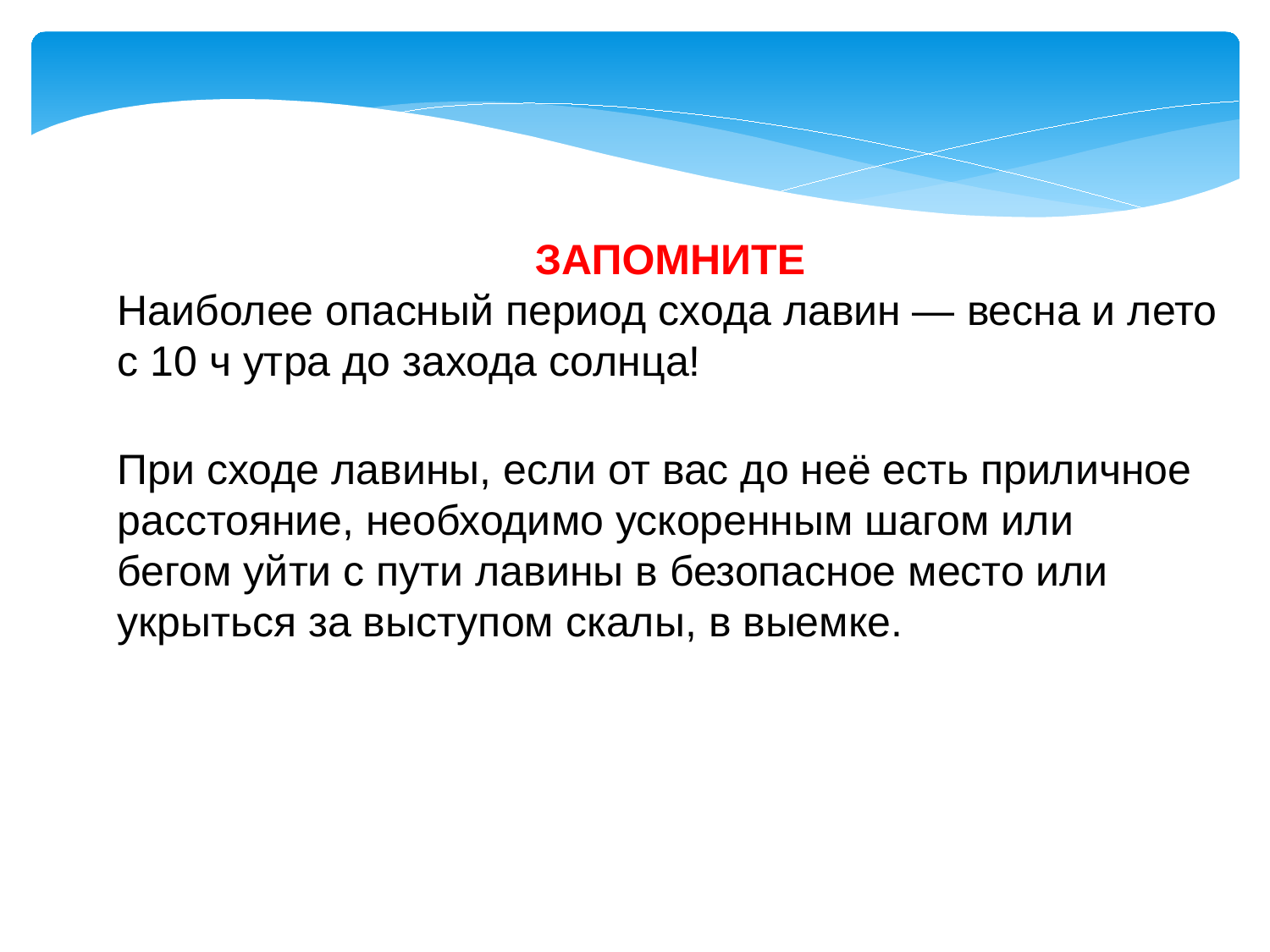

ЗАПОМНИТЕ
Наиболее опасный период схода лавин — весна и лето с 10 ч утра до захода солнца!
При сходе лавины, если от вас до неё есть приличное расстояние, необходимо ускоренным шагом или бегом уйти с пути лавины в безопасное место или укрыться за выступом скалы, в выемке.